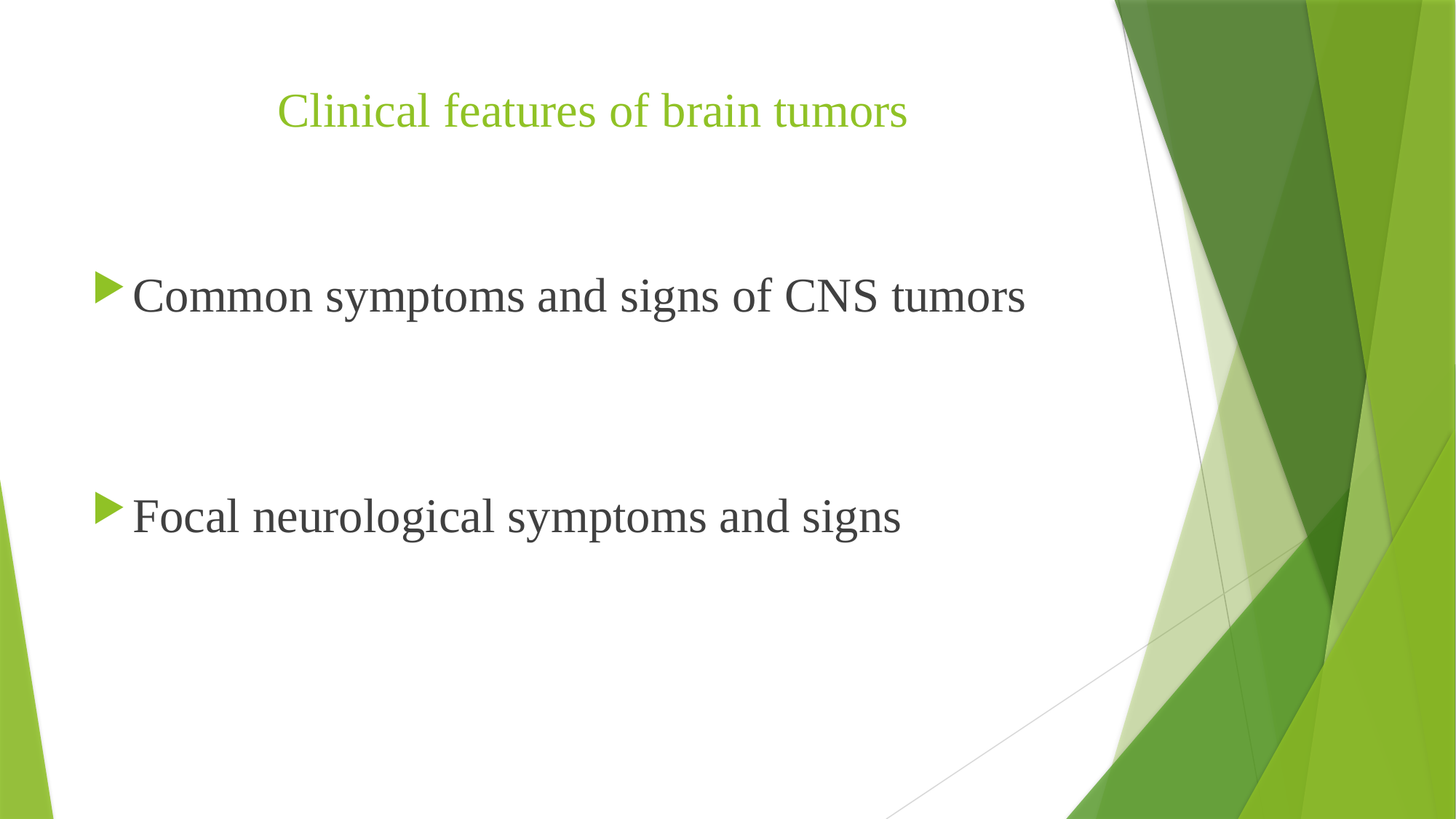

# Clinical features of brain tumors
Common symptoms and signs of CNS tumors

Focal neurological symptoms and signs